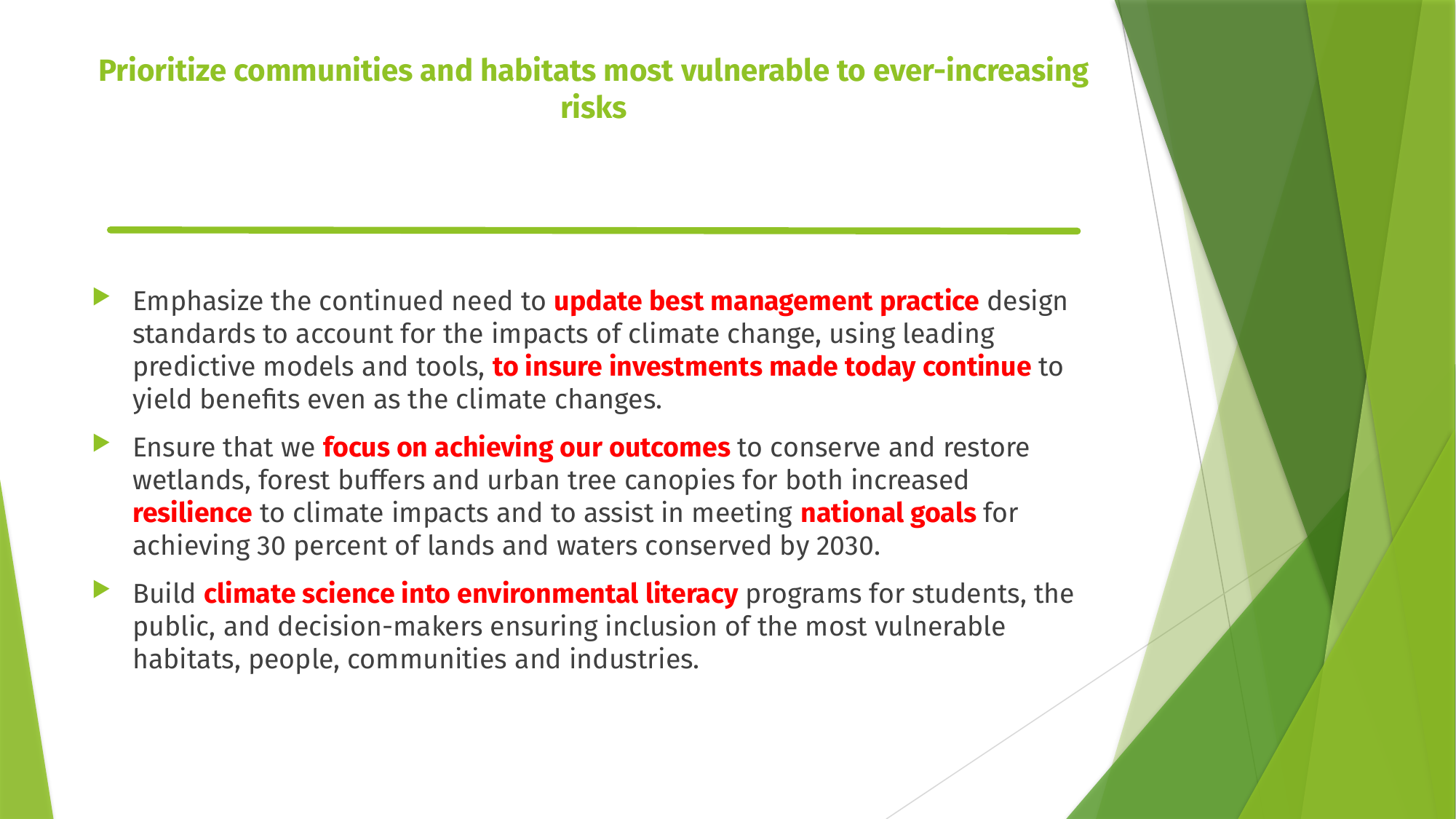

# Prioritize communities and habitats most vulnerable to ever-increasing risks
Emphasize the continued need to update best management practice design standards to account for the impacts of climate change, using leading predictive models and tools, to insure investments made today continue to yield benefits even as the climate changes.
Ensure that we focus on achieving our outcomes to conserve and restore wetlands, forest buffers and urban tree canopies for both increased resilience to climate impacts and to assist in meeting national goals for achieving 30 percent of lands and waters conserved by 2030.
Build climate science into environmental literacy programs for students, the public, and decision-makers ensuring inclusion of the most vulnerable habitats, people, communities and industries.